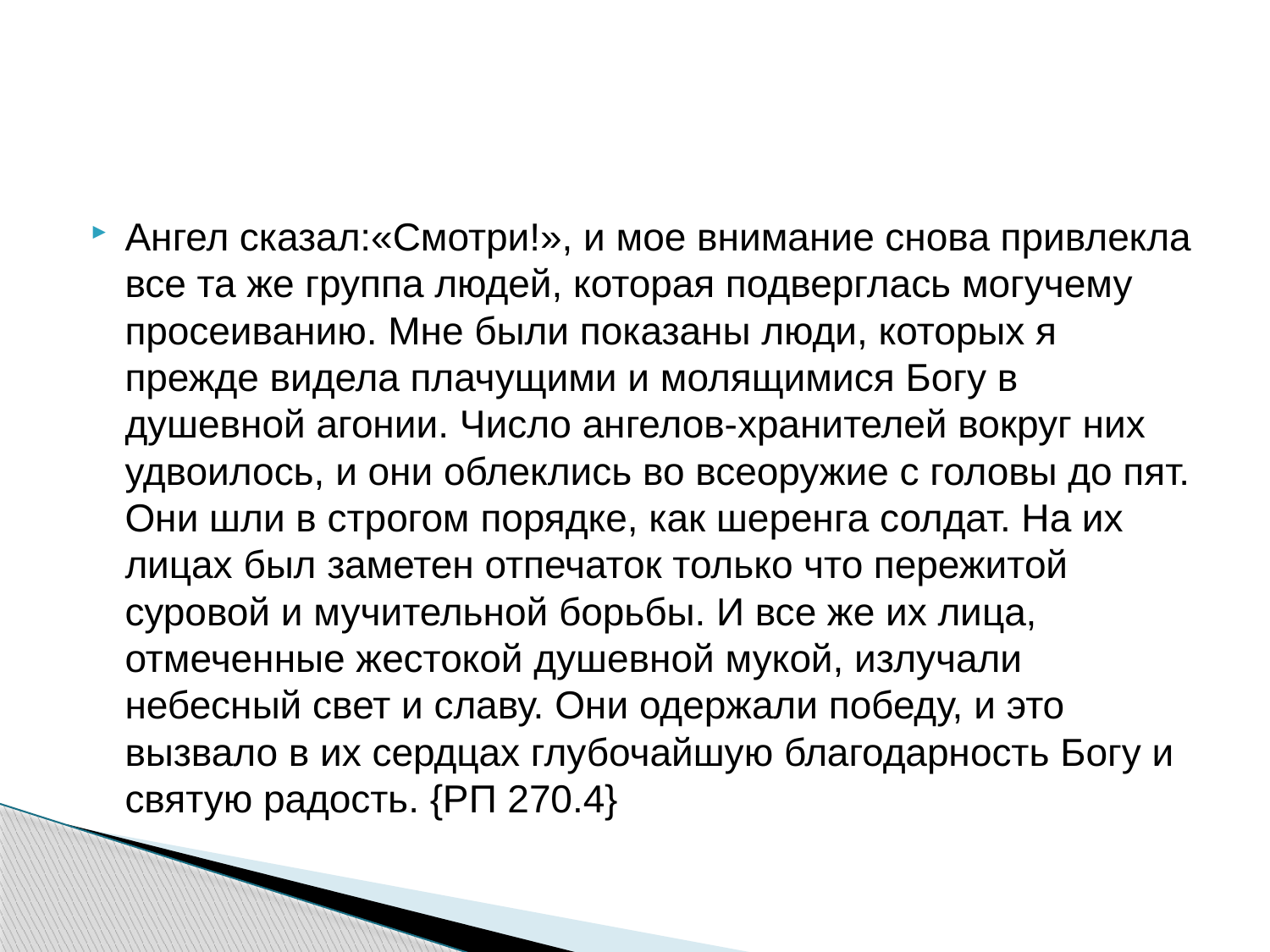

#
Ангел сказал:«Смотри!», и мое внимание снова привлекла все та же группа людей, которая подверглась могучему просеиванию. Мне были показаны люди, которых я прежде видела плачущими и молящимися Богу в душевной агонии. Число ангелов-хранителей вокруг них удвоилось, и они облеклись во всеоружие с головы до пят. Они шли в строгом порядке, как шеренга солдат. На их лицах был заметен отпечаток только что пережитой суровой и мучительной борьбы. И все же их лица, отмеченные жестокой душевной мукой, излучали небесный свет и славу. Они одержали победу, и это вызвало в их сердцах глубочайшую благодарность Богу и святую радость. {РП 270.4}